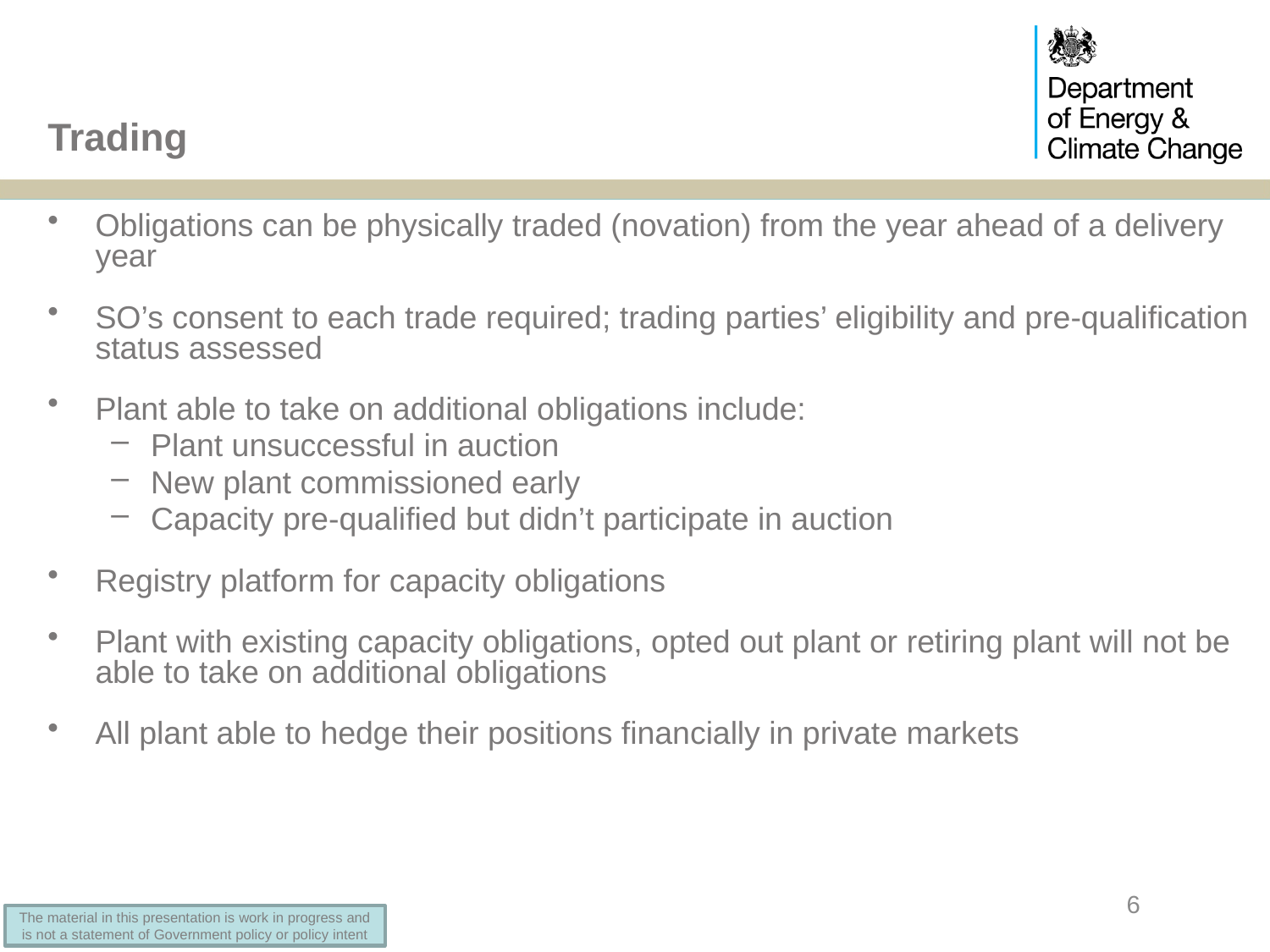

# Trading
Obligations can be physically traded (novation) from the year ahead of a delivery year

SO’s consent to each trade required; trading parties’ eligibility and pre-qualification status assessed

Plant able to take on additional obligations include:
Plant unsuccessful in auction
New plant commissioned early
Capacity pre-qualified but didn’t participate in auction

Registry platform for capacity obligations

Plant with existing capacity obligations, opted out plant or retiring plant will not be able to take on additional obligations

All plant able to hedge their positions financially in private markets

6
The material in this presentation is work in progress and is not a statement of Government policy or policy intent